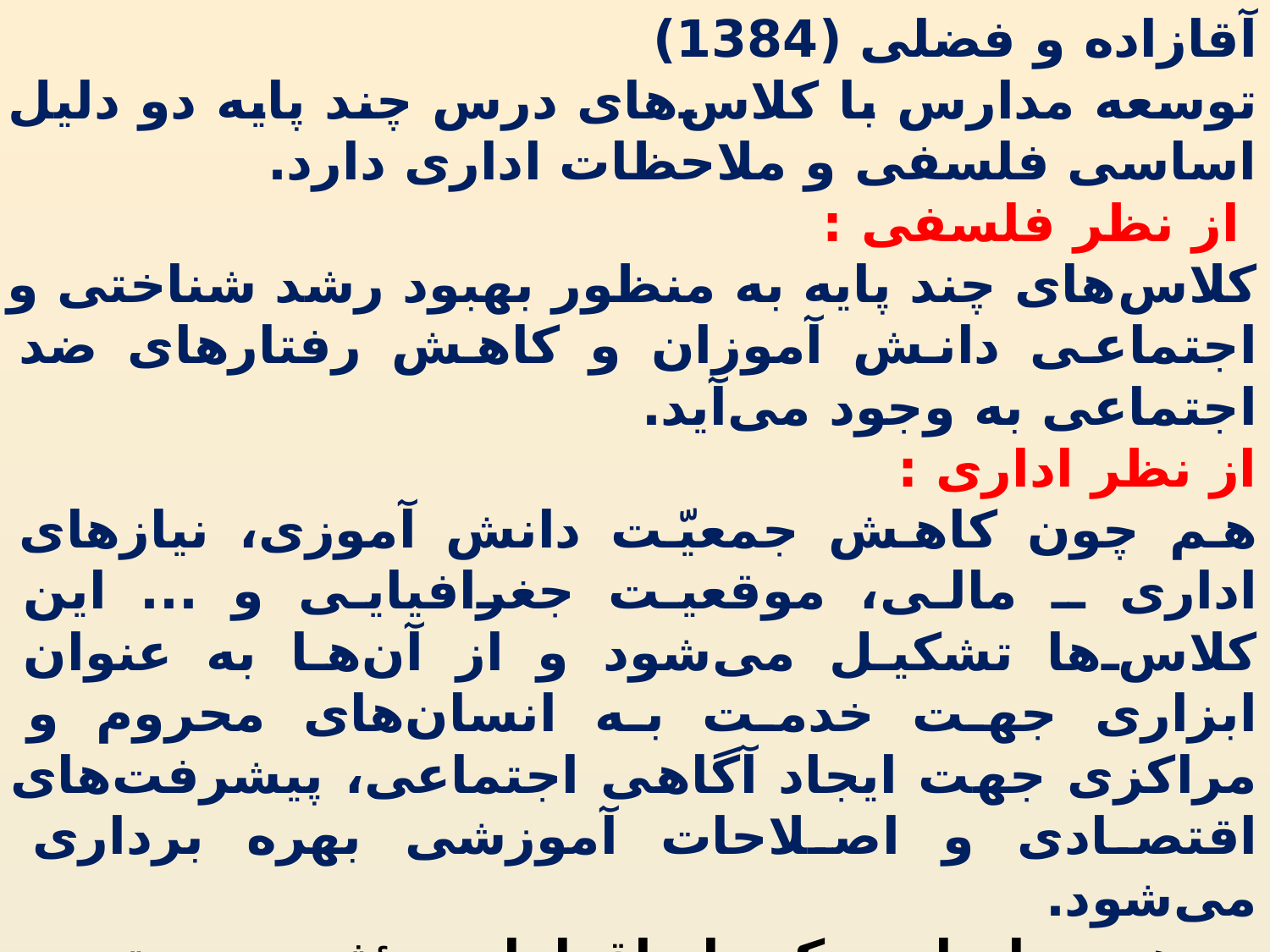

آقازاده و فضلی (1384)
توسعه مدارس با کلاس‌های درس چند پایه دو دلیل اساسی فلسفی و ملاحظات اداری دارد.
 از نظر فلسفی :
کلاس‌های چند پایه به منظور بهبود رشد شناختی و اجتماعی دانش آموزان و کاهش رفتارهای ضد اجتماعی به وجود می‌آید.
از نظر اداری :
هم چون کاهش جمعیّت دانش آموزی، نیازهای اداری ـ مالی، موقعیت جغرافیایی و ... این کلاس‌ها تشکیل می‌شود و از آن‌ها به عنوان ابزاری جهت خدمت به انسان‌های محروم و مراکزی جهت ایجاد آگاهی اجتماعی، پیشرفت‌های اقتصادی و اصلاحات آموزشی بهره برداری می‌شود.
بر همین اساس یکی از اقدامات مؤثر جهت تجدید حیات شبکه مدارس ابتدایی برای ایجاد امکان دسترسی همگانی به مراکز آموزش و پذیرش تعداد بیشتر کودکان، تشکیل کلاس‌های چند پایه در صورت لزوم می‌باشد.»